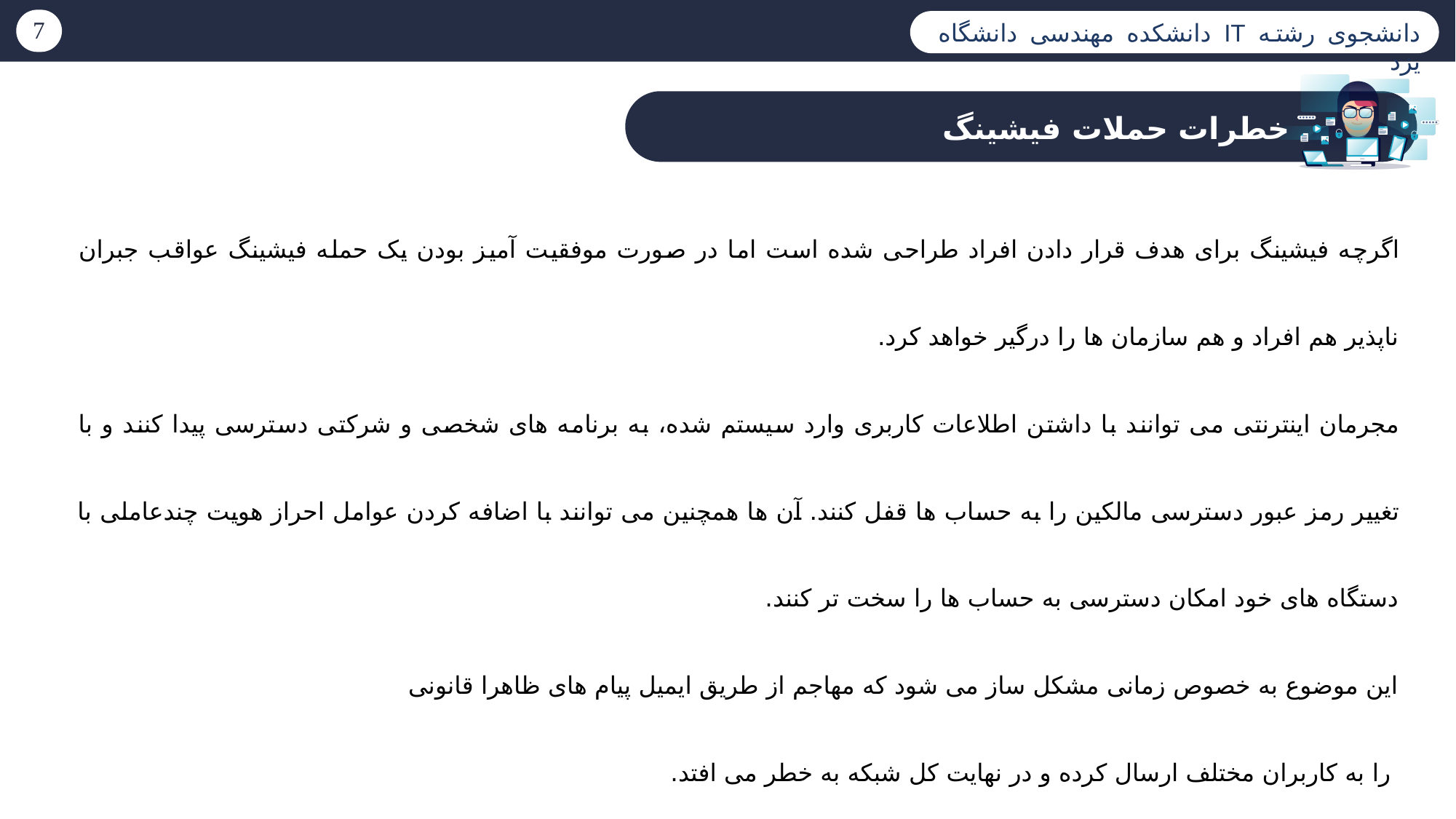

دانشجوی رشته IT دانشکده مهندسی دانشگاه یزد
خطرات حملات فیشینگ
اگرچه فیشینگ برای هدف قرار دادن افراد طراحی شده است اما در صورت موفقیت آمیز بودن یک حمله فیشینگ عواقب جبران ناپذیر هم افراد و هم سازمان ها را درگیر خواهد کرد.
مجرمان اینترنتی می توانند با داشتن اطلاعات کاربری وارد سیستم شده، به برنامه های شخصی و شرکتی دسترسی پیدا کنند و با تغییر رمز عبور دسترسی مالکین را به حساب ها قفل کنند. آن ها همچنین می توانند با اضافه کردن عوامل احراز هویت چندعاملی با دستگاه های خود امکان دسترسی به حساب ها را سخت تر کنند.
این موضوع به خصوص زمانی مشکل ساز می شود که مهاجم از طریق ایمیل پیام های ظاهرا قانونی
 را به کاربران مختلف ارسال کرده و در نهایت کل شبکه به خطر می افتد.